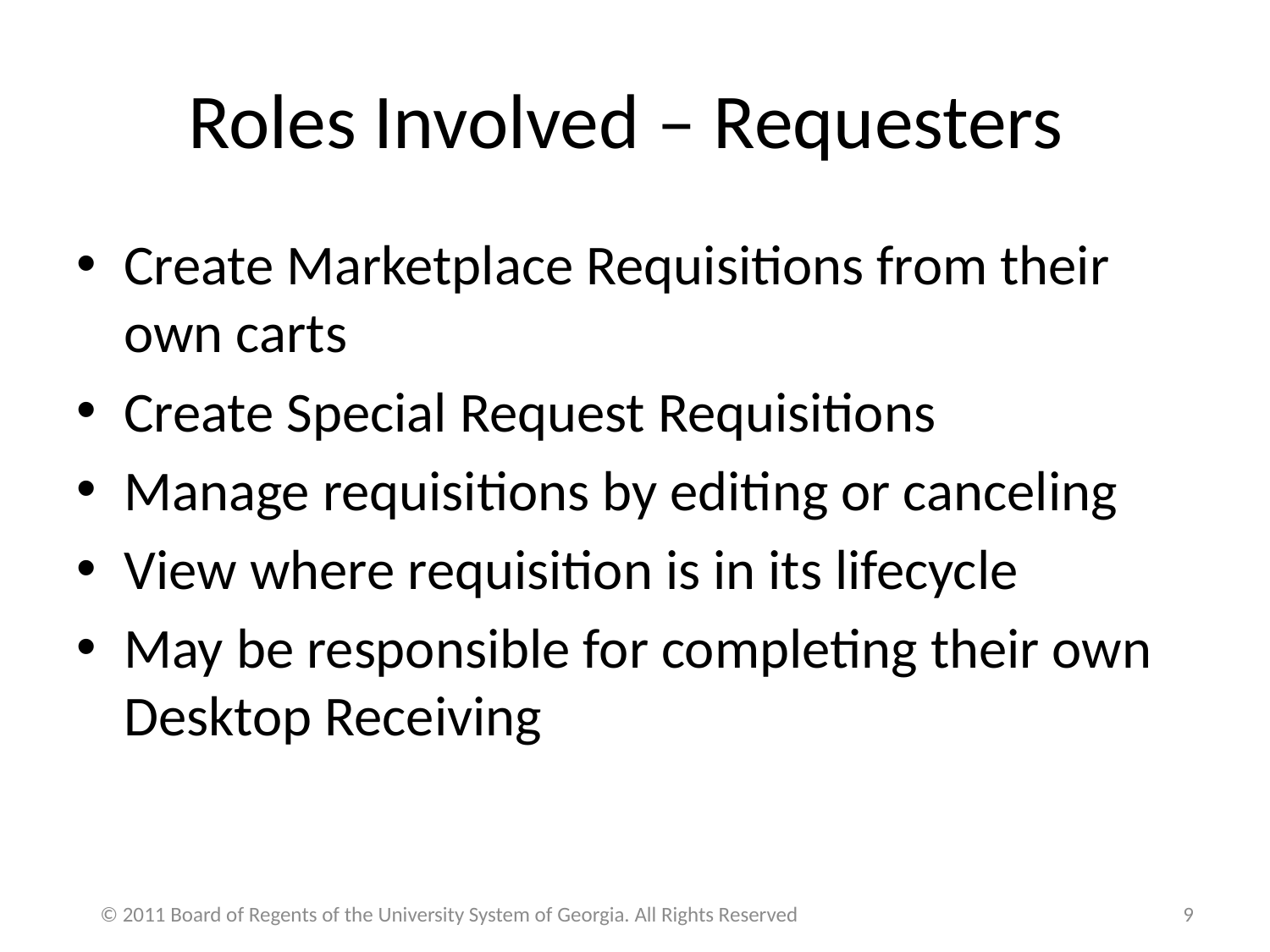

# Roles Involved – Requesters
Create Marketplace Requisitions from their own carts
Create Special Request Requisitions
Manage requisitions by editing or canceling
View where requisition is in its lifecycle
May be responsible for completing their own Desktop Receiving
© 2011 Board of Regents of the University System of Georgia. All Rights Reserved
9